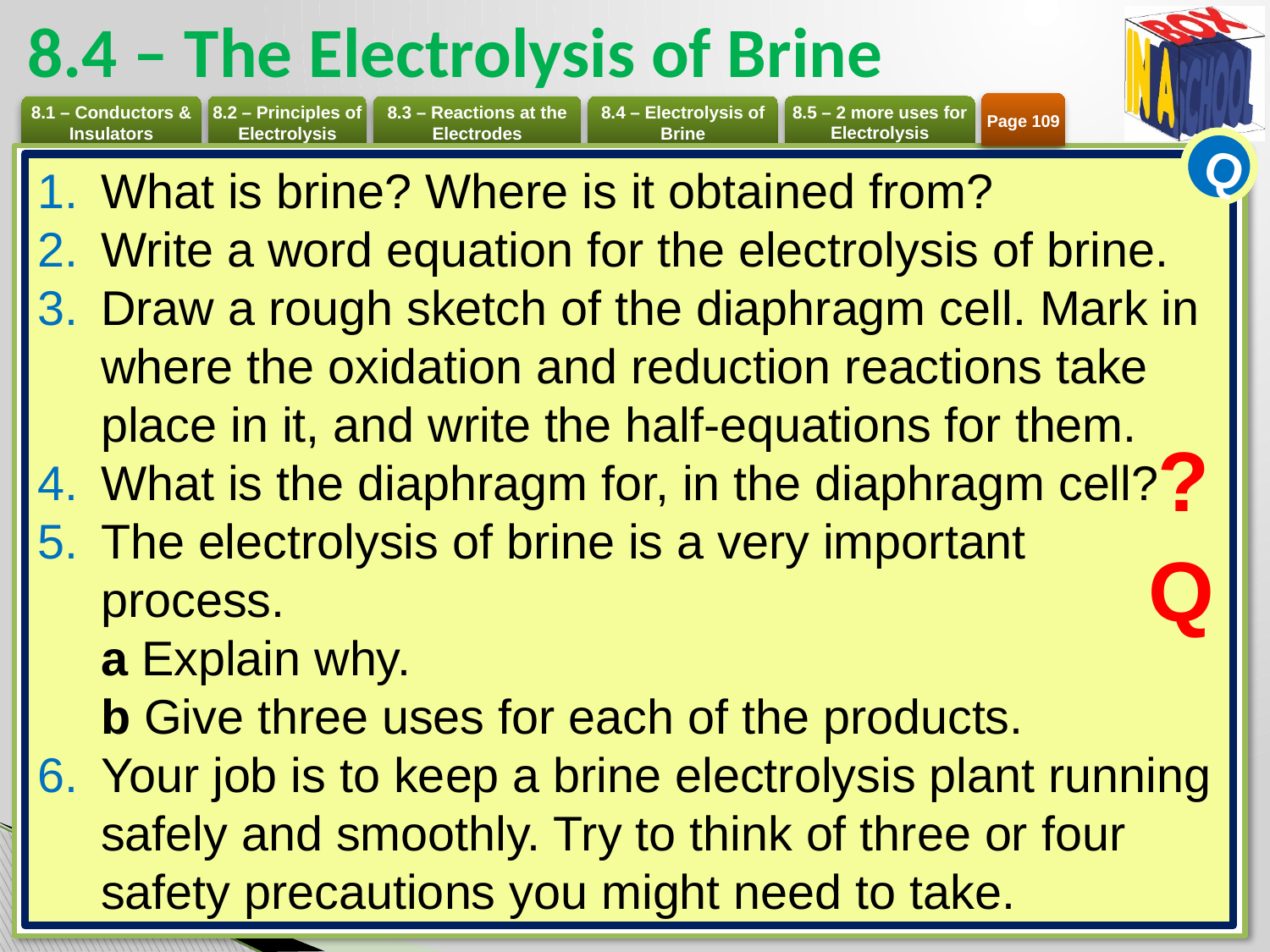

# 8.4 – The Electrolysis of Brine
Page 109
Q
What is brine? Where is it obtained from?
Write a word equation for the electrolysis of brine.
Draw a rough sketch of the diaphragm cell. Mark in where the oxidation and reduction reactions take place in it, and write the half-equations for them.
What is the diaphragm for, in the diaphragm cell?
The electrolysis of brine is a very important process.
a Explain why.
b Give three uses for each of the products.
Your job is to keep a brine electrolysis plant running safely and smoothly. Try to think of three or four safety precautions you might need to take.
?
Q